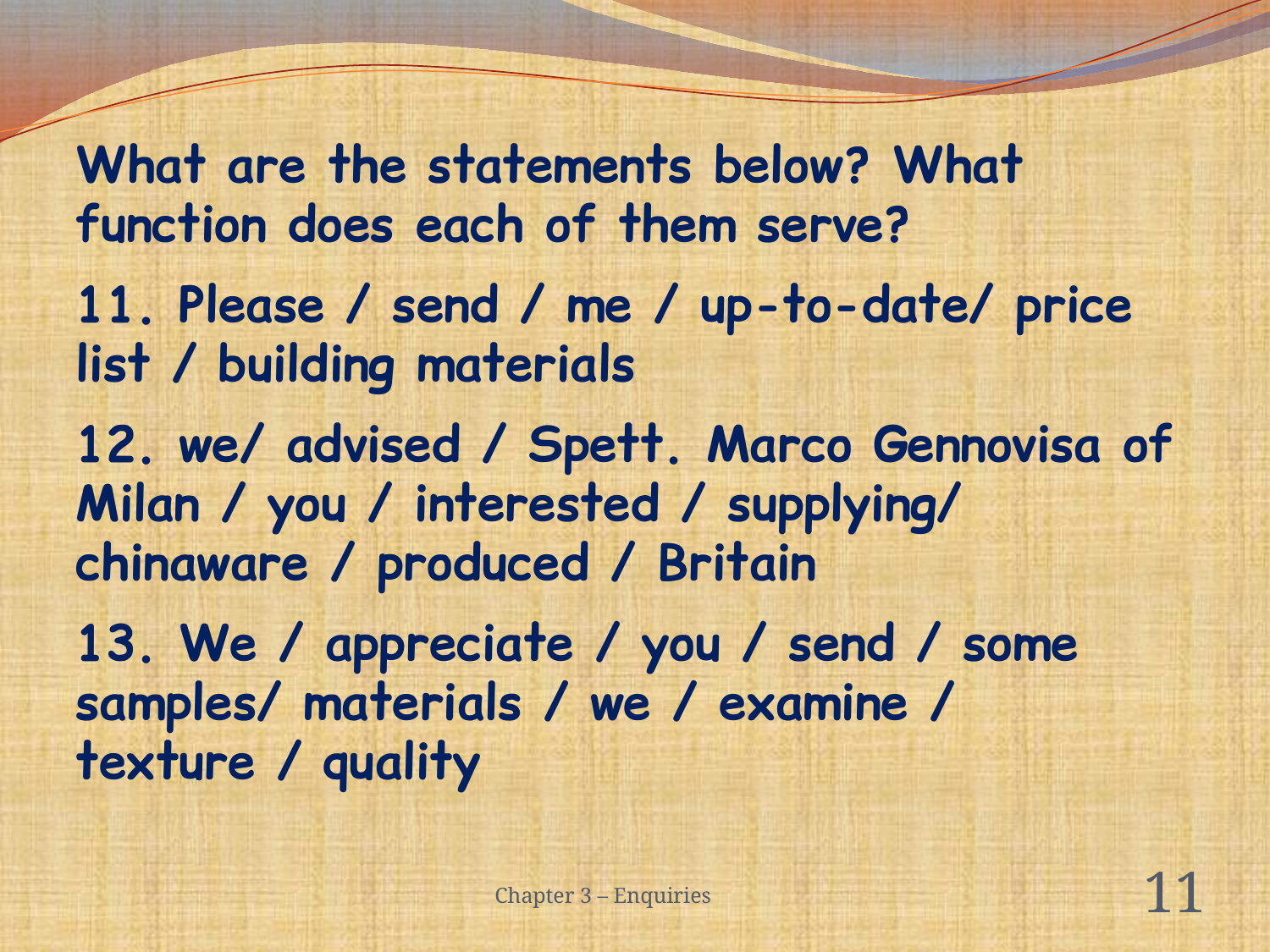

#
What are the statements below? What function does each of them serve?
11. Please / send / me / up-to-date/ price list / building materials
12. we/ advised / Spett. Marco Gennovisa of Milan / you / interested / supplying/ chinaware / produced / Britain
13. We / appreciate / you / send / some samples/ materials / we / examine / texture / quality
Chapter 3 – Enquiries

11